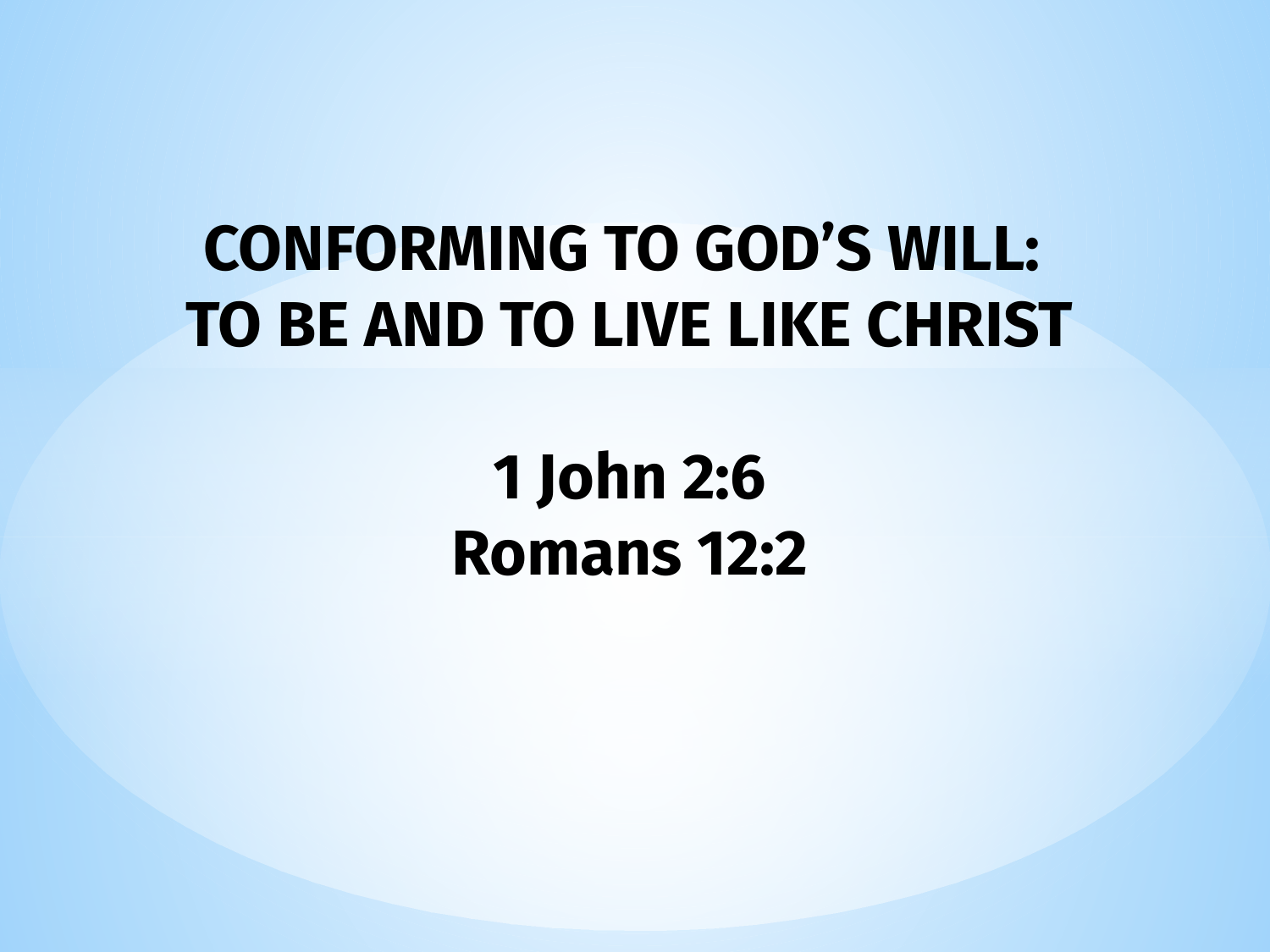

CONFORMING TO GOD’S WILL:
TO BE AND TO LIVE LIKE CHRIST

1 John 2:6
Romans 12:2